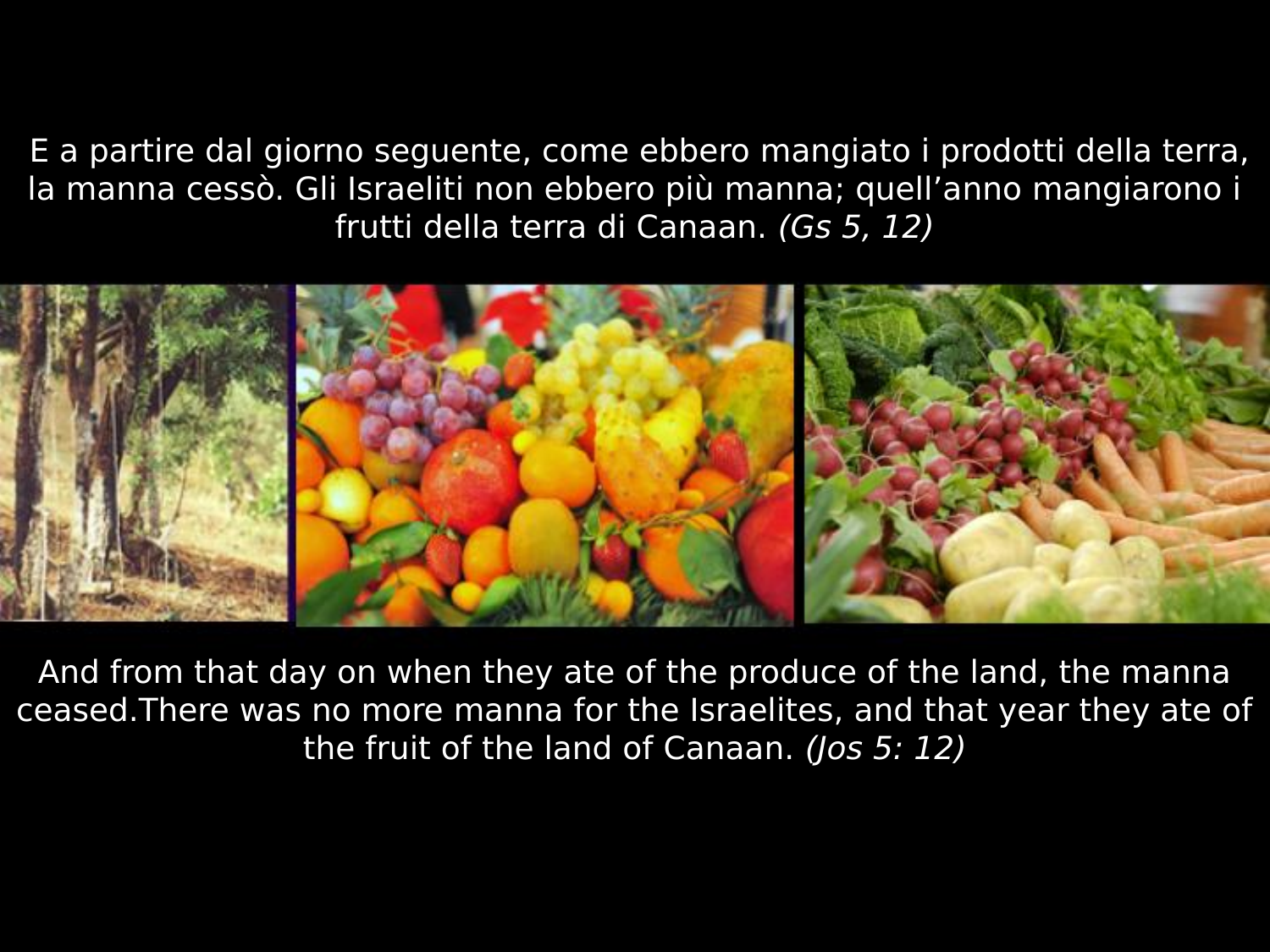

# E a partire dal giorno seguente, come ebbero mangiato i prodotti della terra, la manna cessò. Gli Israeliti non ebbero più manna; quell’anno mangiarono i frutti della terra di Canaan. (Gs 5, 12)
And from that day on when they ate of the produce of the land, the manna ceased.There was no more manna for the Israelites, and that year they ate of the fruit of the land of Canaan. (Jos 5: 12)